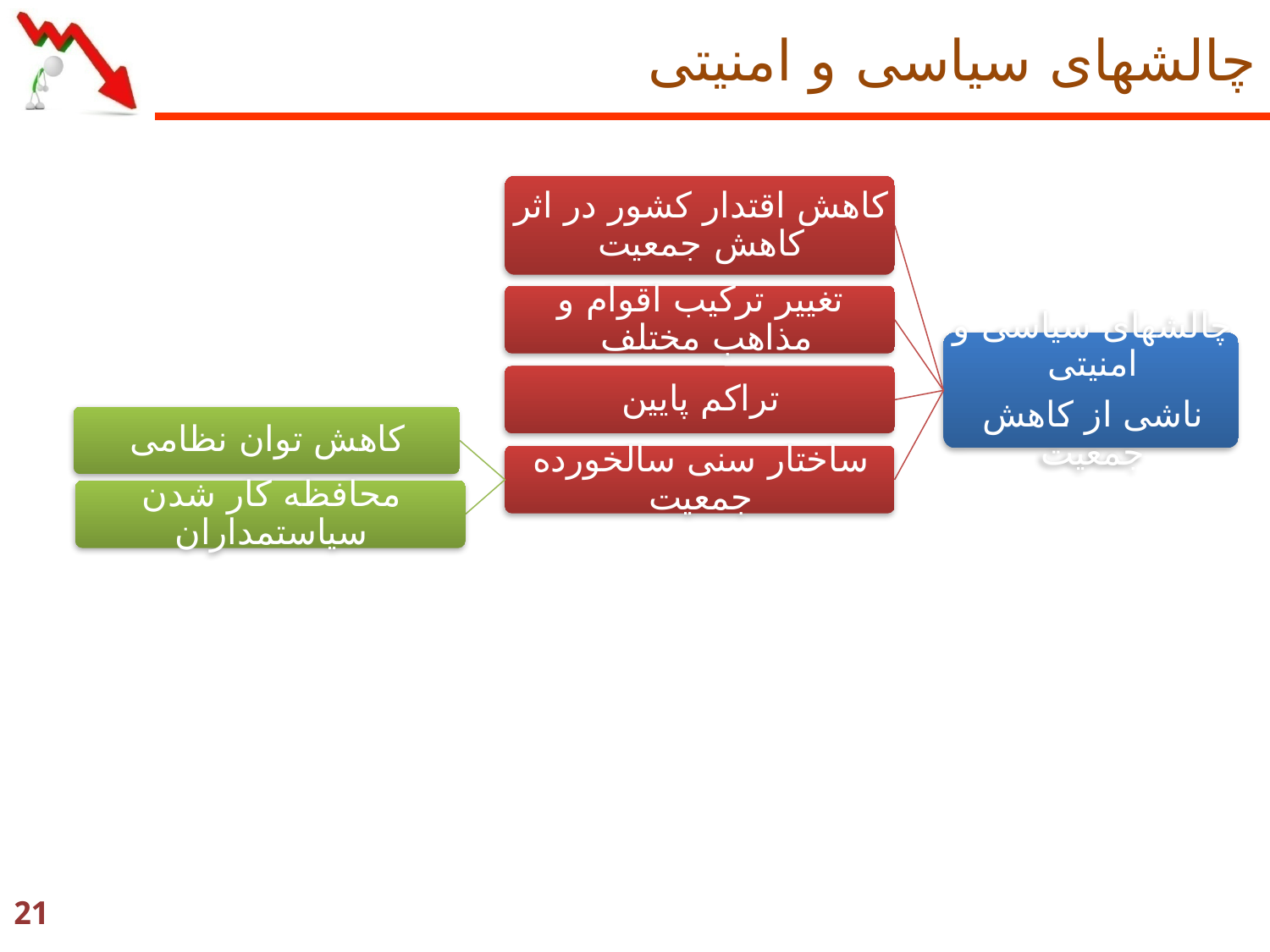

# چالشهای سیاسی و امنیتی
چالشهای سیاسی و امنیتی
ناشی از کاهش جمعیت

ساختار سنی سالخورده جمعیت

کاهش توان نظامی

محافظه کار شدن سیاستمداران

تراکم پایین

تغییر ترکیب اقوام و مذاهب مختلف

کاهش اقتدار کشور در اثر کاهش جمعیت